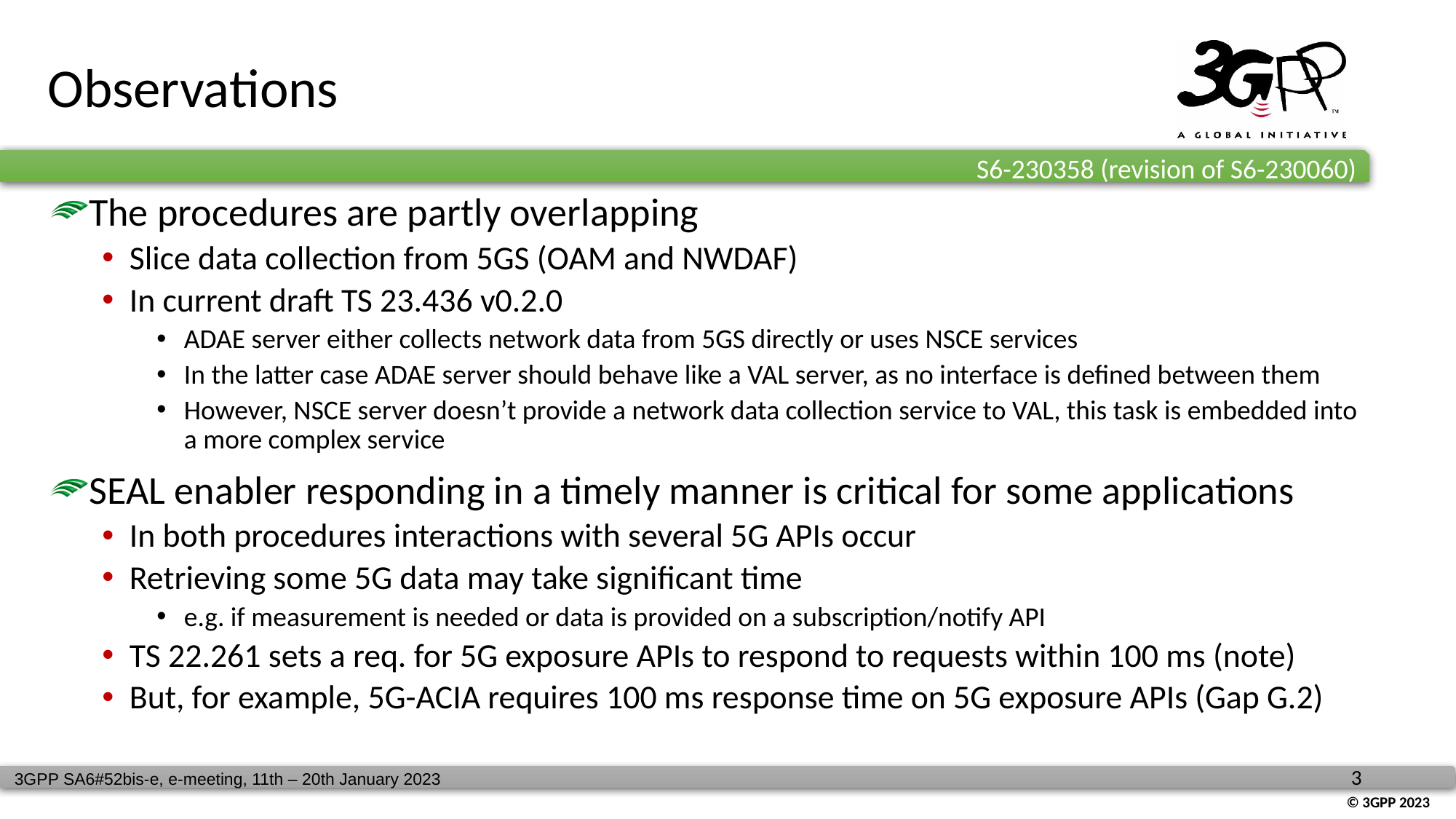

# Observations
The procedures are partly overlapping
Slice data collection from 5GS (OAM and NWDAF)
In current draft TS 23.436 v0.2.0
ADAE server either collects network data from 5GS directly or uses NSCE services
In the latter case ADAE server should behave like a VAL server, as no interface is defined between them
However, NSCE server doesn’t provide a network data collection service to VAL, this task is embedded into a more complex service
SEAL enabler responding in a timely manner is critical for some applications
In both procedures interactions with several 5G APIs occur
Retrieving some 5G data may take significant time
e.g. if measurement is needed or data is provided on a subscription/notify API
TS 22.261 sets a req. for 5G exposure APIs to respond to requests within 100 ms (note)
But, for example, 5G-ACIA requires 100 ms response time on 5G exposure APIs (Gap G.2)